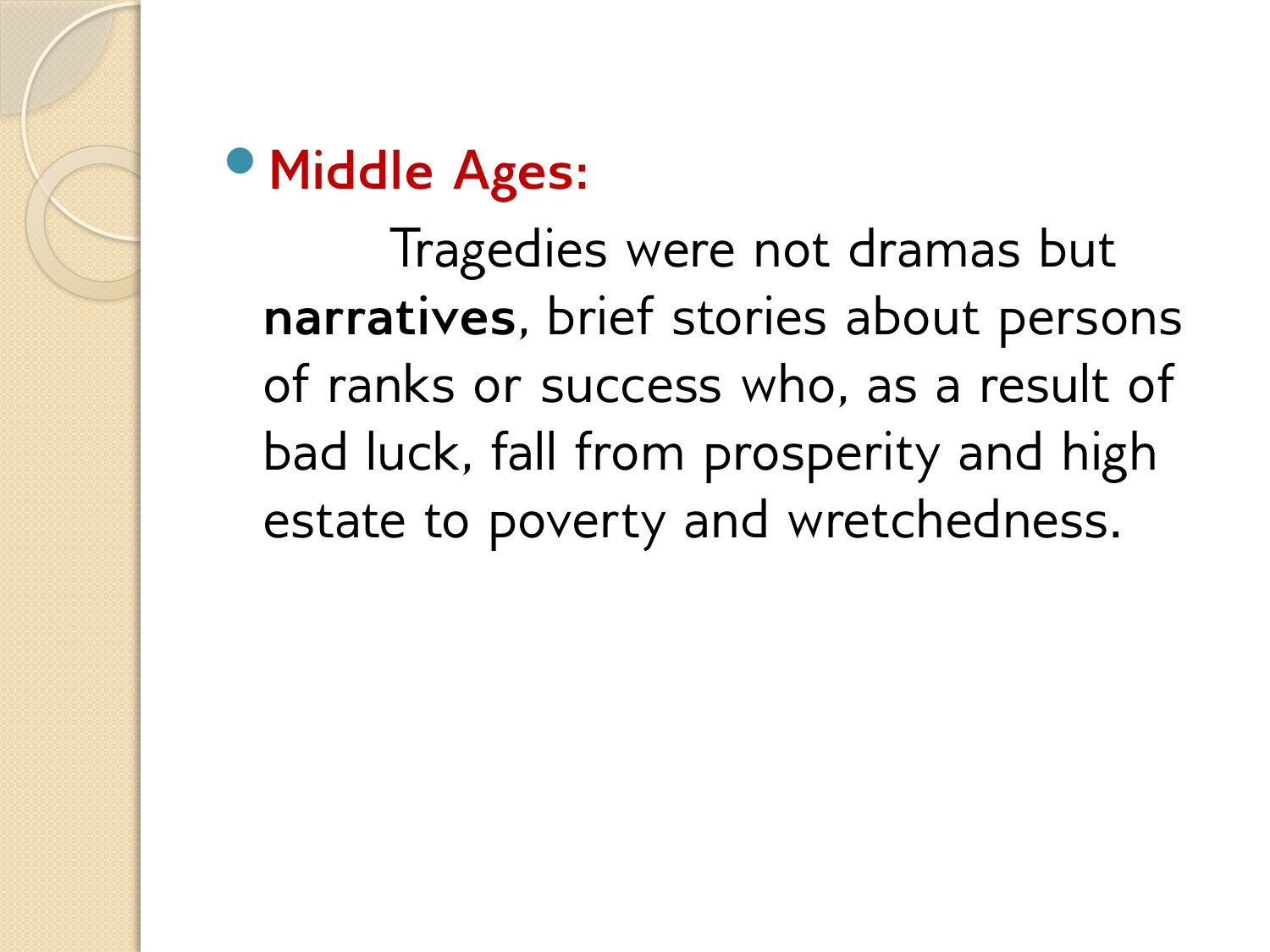

Middle Ages:
		Tragedies were not dramas but narratives, brief stories about persons of ranks or success who, as a result of bad luck, fall from prosperity and high estate to poverty and wretchedness.